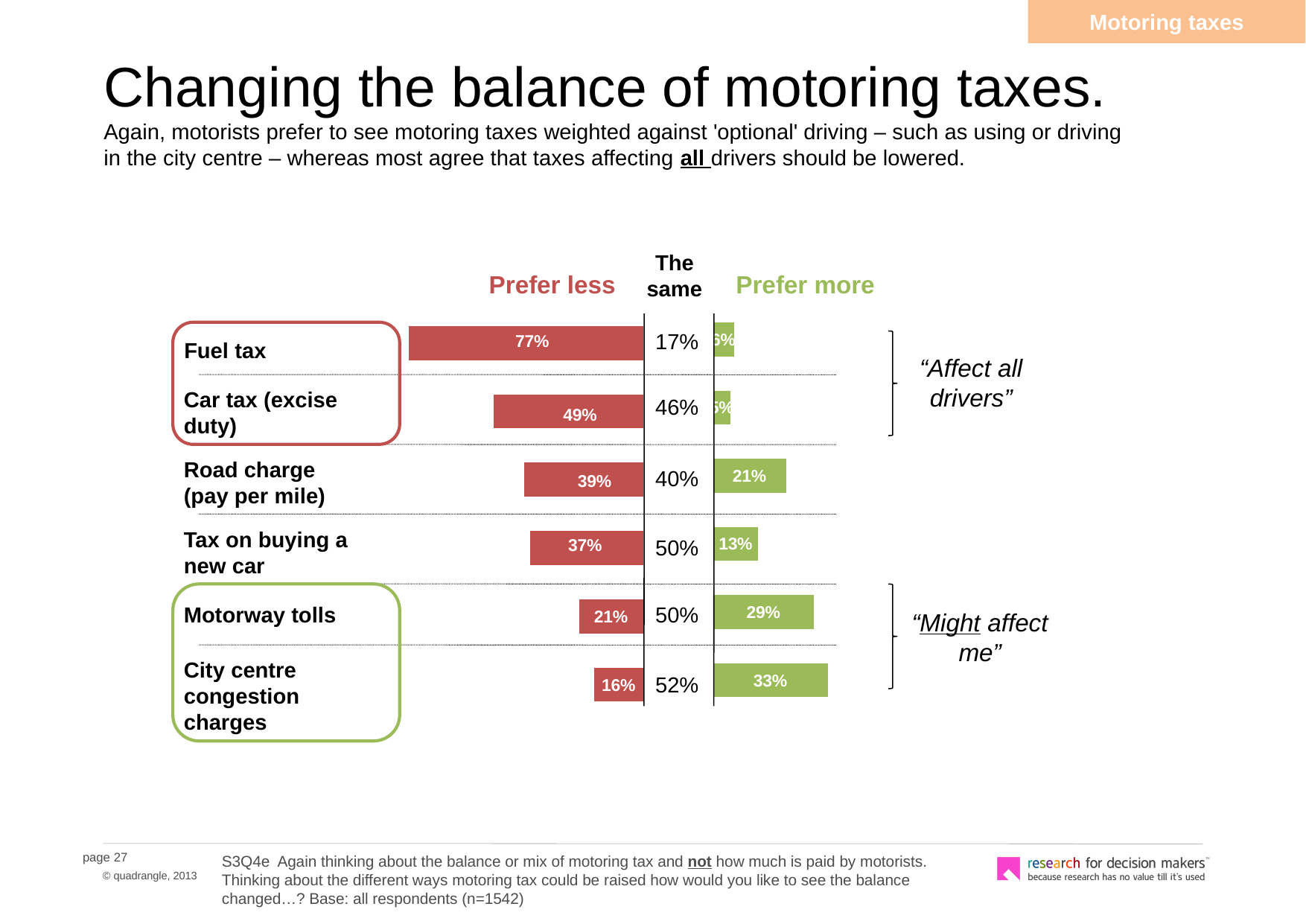

Motoring taxes
# Changing the balance of motoring taxes. Again, motorists prefer to see motoring taxes weighted against 'optional' driving – such as using or driving in the city centre – whereas most agree that taxes affecting all drivers should be lowered.

The same
Prefer less
Prefer more

[unsupported chart]

### Chart

| Category | Less |
|---|---|
| Fuel tax | 0.7700000000000025 |
| Car tax (annual vehicle excise duty) | 0.4900000000000003 |
| Road charge where you pay per mile driven | 0.39000000000000123 |
| Tax on buying a new car | 0.3700000000000004 |
| Motorway tolls | 0.21000000000000021 |
| City centre congestion charges (like London congestion charge) | 0.16 |
17%
Fuel tax

“Affect all drivers”
Car tax (excise duty)
46%
Road charge (pay per mile)
40%
Tax on buying a new car
50%

Motorway tolls
50%
“Might affect me”
City centre congestion charges
52%
S3Q4e  Again thinking about the balance or mix of motoring tax and not how much is paid by motorists. Thinking about the different ways motoring tax could be raised how would you like to see the balance changed…? Base: all respondents (n=1542)